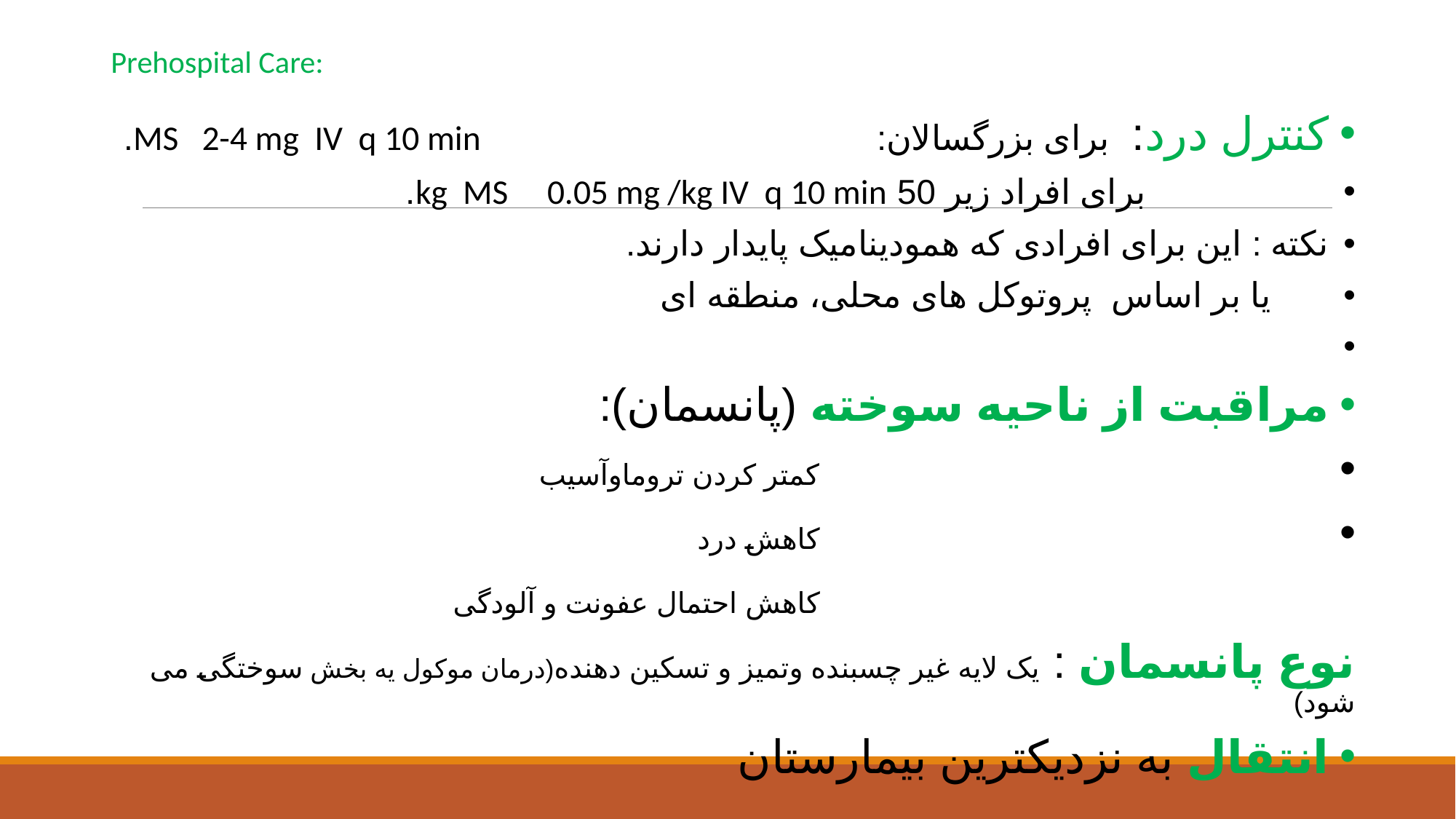

# Prehospital Care:
کنترل درد:  برای بزرگسالان:                                         MS   2-4 mg  IV  q 10 min.
                   برای افراد زیر 50 kg  MS     0.05 mg /kg IV  q 10 min.
نکته : این برای افرادی که همودینامیک پایدار دارند.
      یا بر اساس  پروتوکل های محلی، منطقه ای

مراقبت از ناحیه سوخته (پانسمان):
                                        کمتر کردن تروماوآسیب
                                        کاهش درد
                                          کاهش احتمال عفونت و آلودگی
نوع پانسمان : یک لایه غیر چسبنده وتمیز و تسکین دهنده(درمان موکول یه بخش سوختگی می شود)
انتقال به نزدیکترین بیمارستان